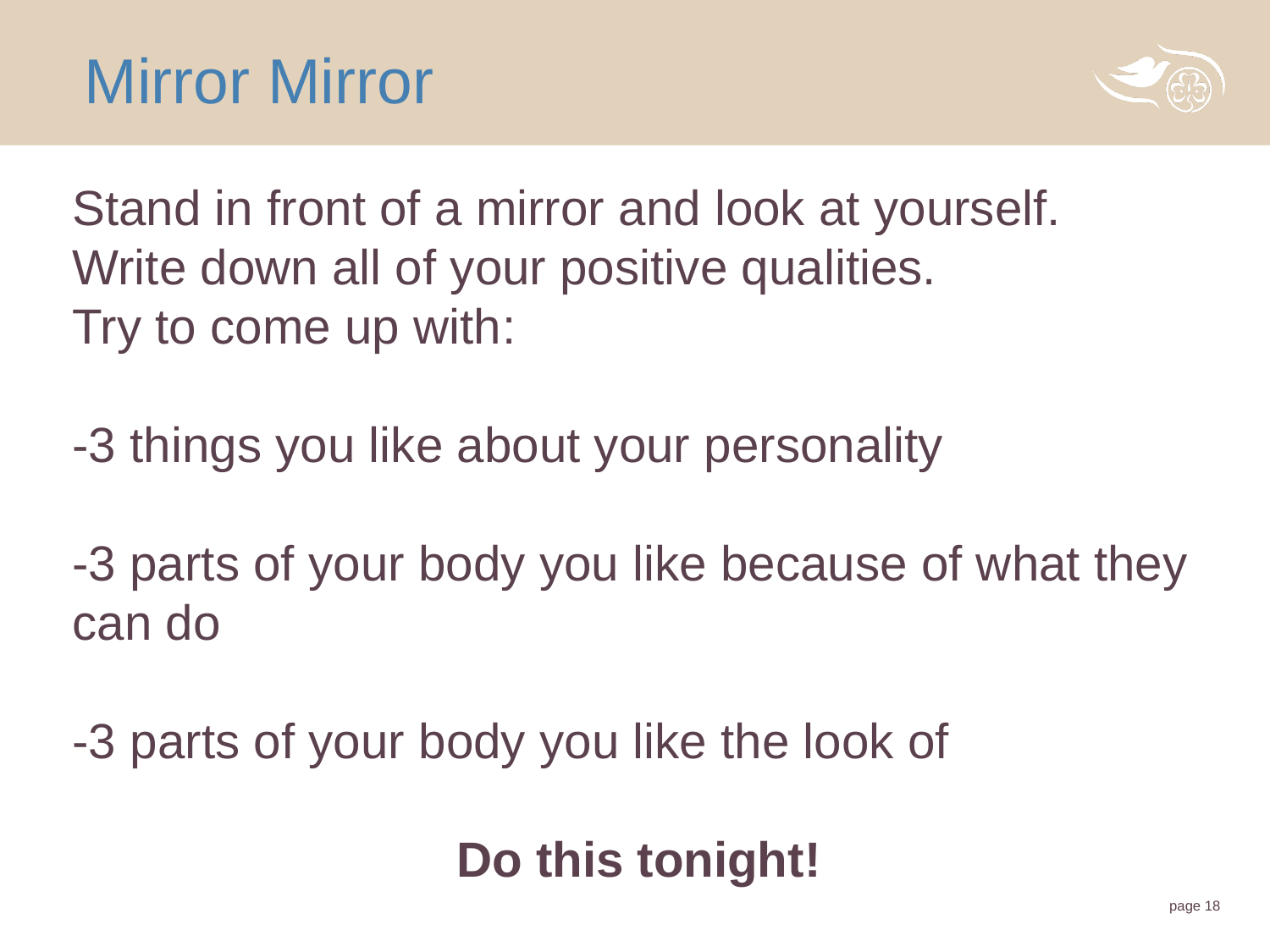

Mirror Mirror
Stand in front of a mirror and look at yourself.
Write down all of your positive qualities.
Try to come up with:

-3 things you like about your personality

-3 parts of your body you like because of what they can do

-3 parts of your body you like the look of
Do this tonight!